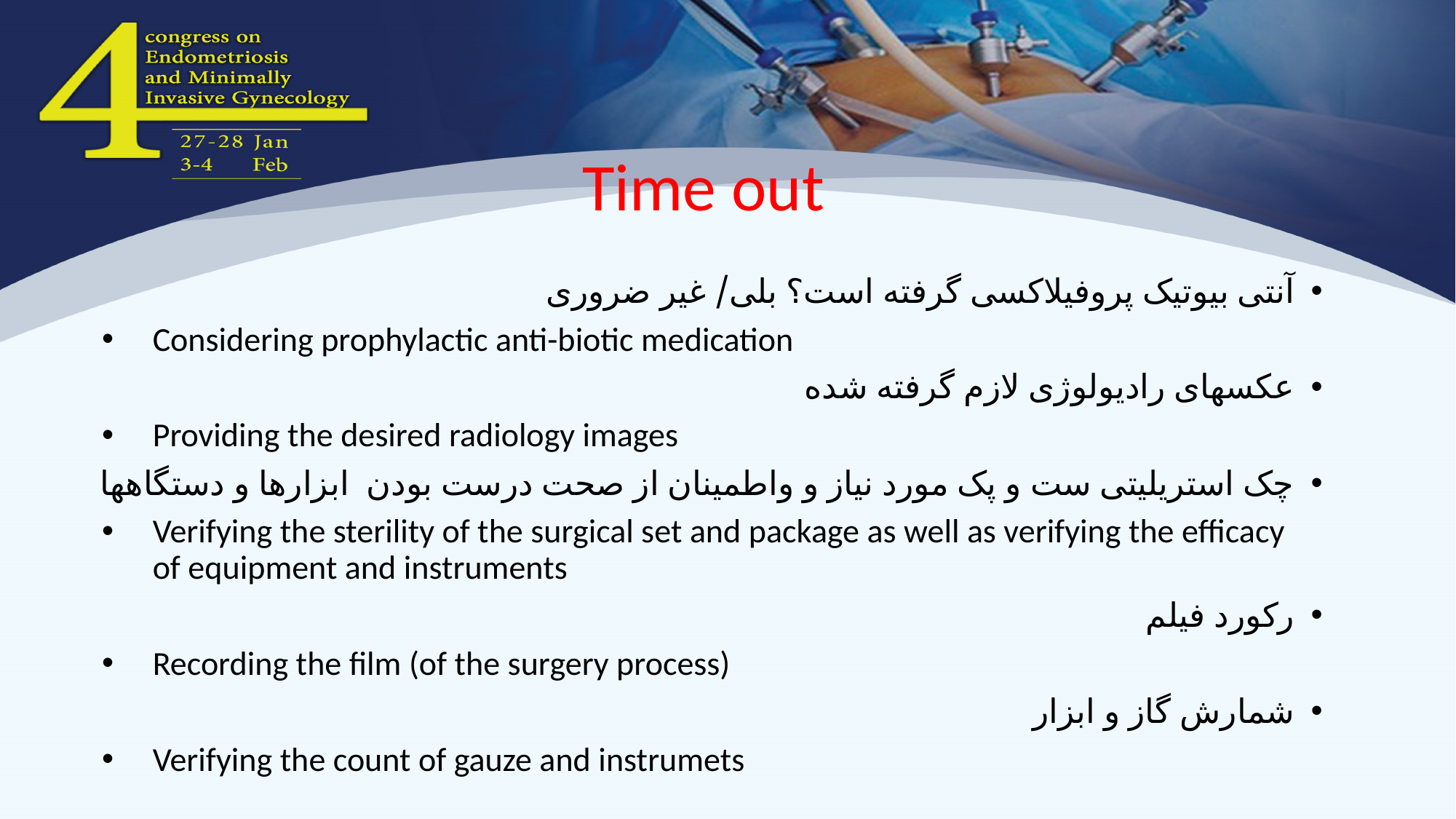

# Time out
آنتی بیوتیک پروفیلاکسی گرفته است؟ بلی/ غیر ضروری
Considering prophylactic anti-biotic medication
عکسهای رادیولوژی لازم گرفته شده
Providing the desired radiology images
چک استریلیتی ست و پک مورد نیاز و واطمینان از صحت درست بودن  ابزارها و دستگاهها
Verifying the sterility of the surgical set and package as well as verifying the efficacy of equipment and instruments
رکورد فیلم
Recording the film (of the surgery process)
شمارش گاز و ابزار
Verifying the count of gauze and instrumets